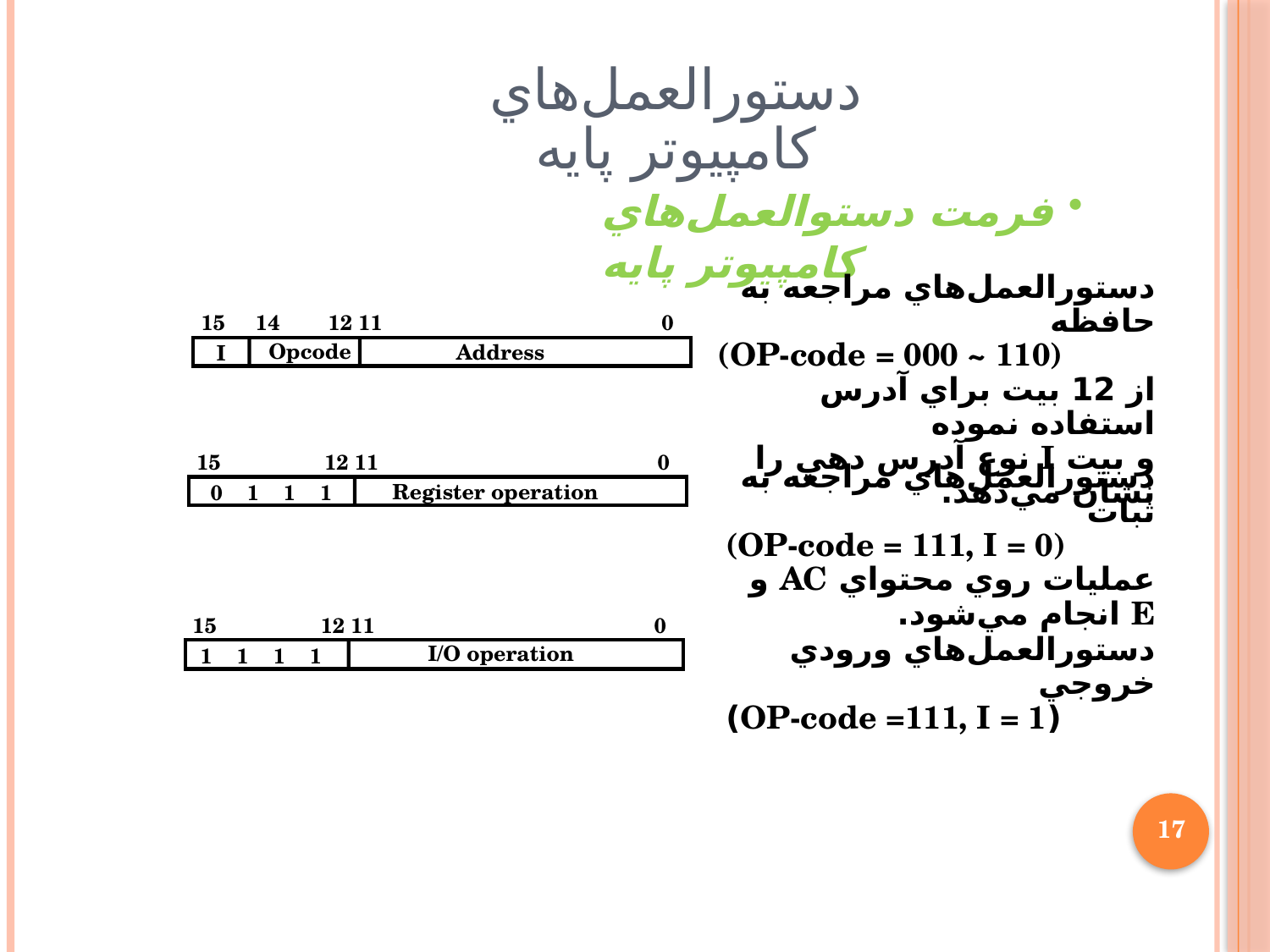

# دستورالعمل‌هاي کامپيوتر پايه
فرمت دستوالعمل‌هاي کامپيوتر پايه
دستورالعمل‌هاي مراجعه به حافظه
 (OP-code = 000 ~ 110)
از 12 بيت براي آدرس استفاده نموده
و بيت I نوع آدرس دهي را نشان مي‌دهد.

15     14
12 11
0
Opcode
Address
I

15
12 11
0
Register operation

0    1    1    1

دستورالعمل‌هاي مراجعه به ثبات
(OP-code = 111, I = 0)
عمليات روي محتواي AC و E انجام مي‌شود.

15
12 11
0
I/O operation
1    1    1    1

دستورالعمل‌هاي ورودي خروجي
(OP-code =111, I = 1)
17